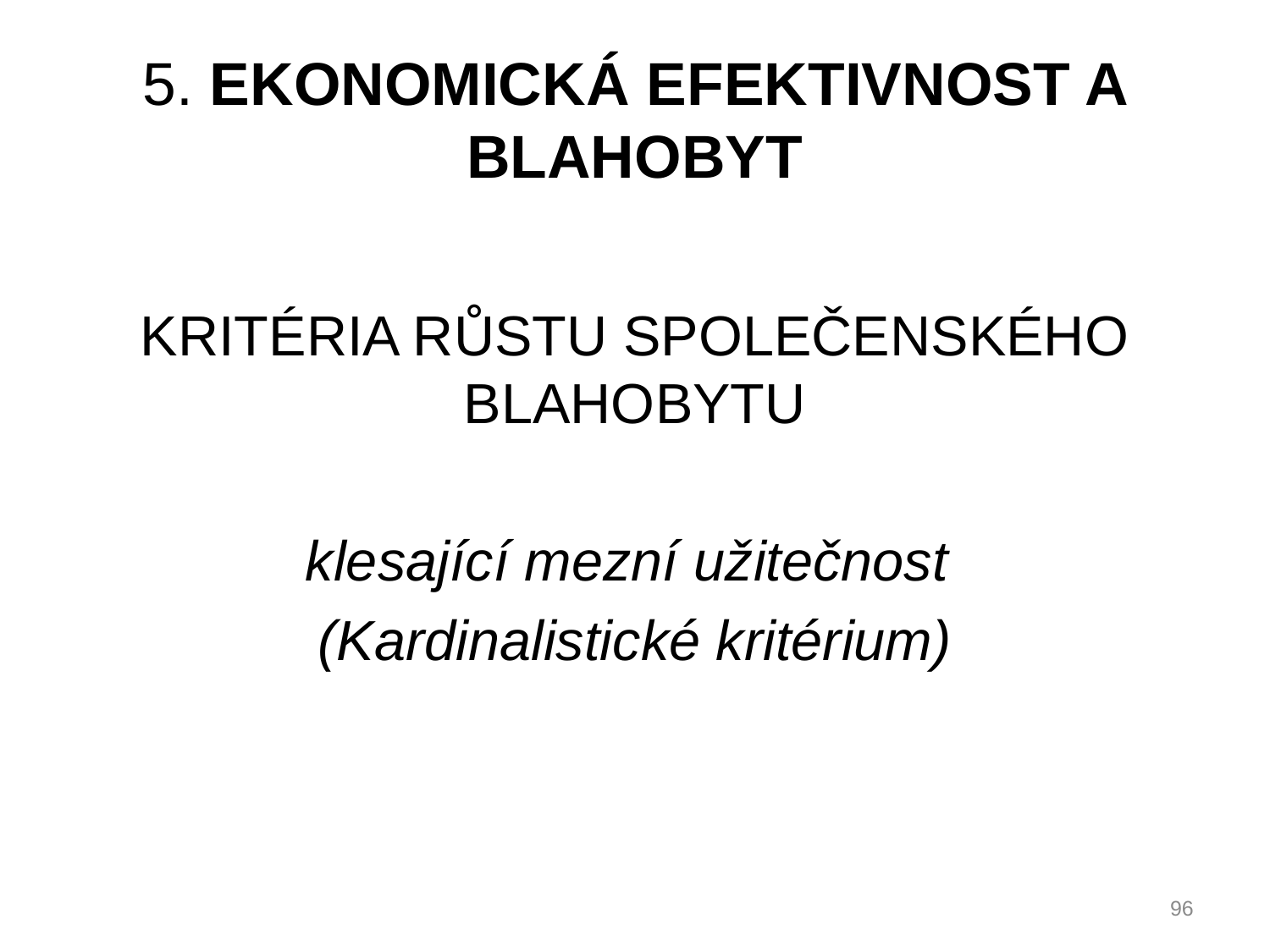

# 5. Ekonomická efektivnost a blahobyt

KRITÉRIA RŮSTU SPOLEČENSKÉHO BLAHOBYTU

klesající mezní užitečnost
(Kardinalistické kritérium)

96